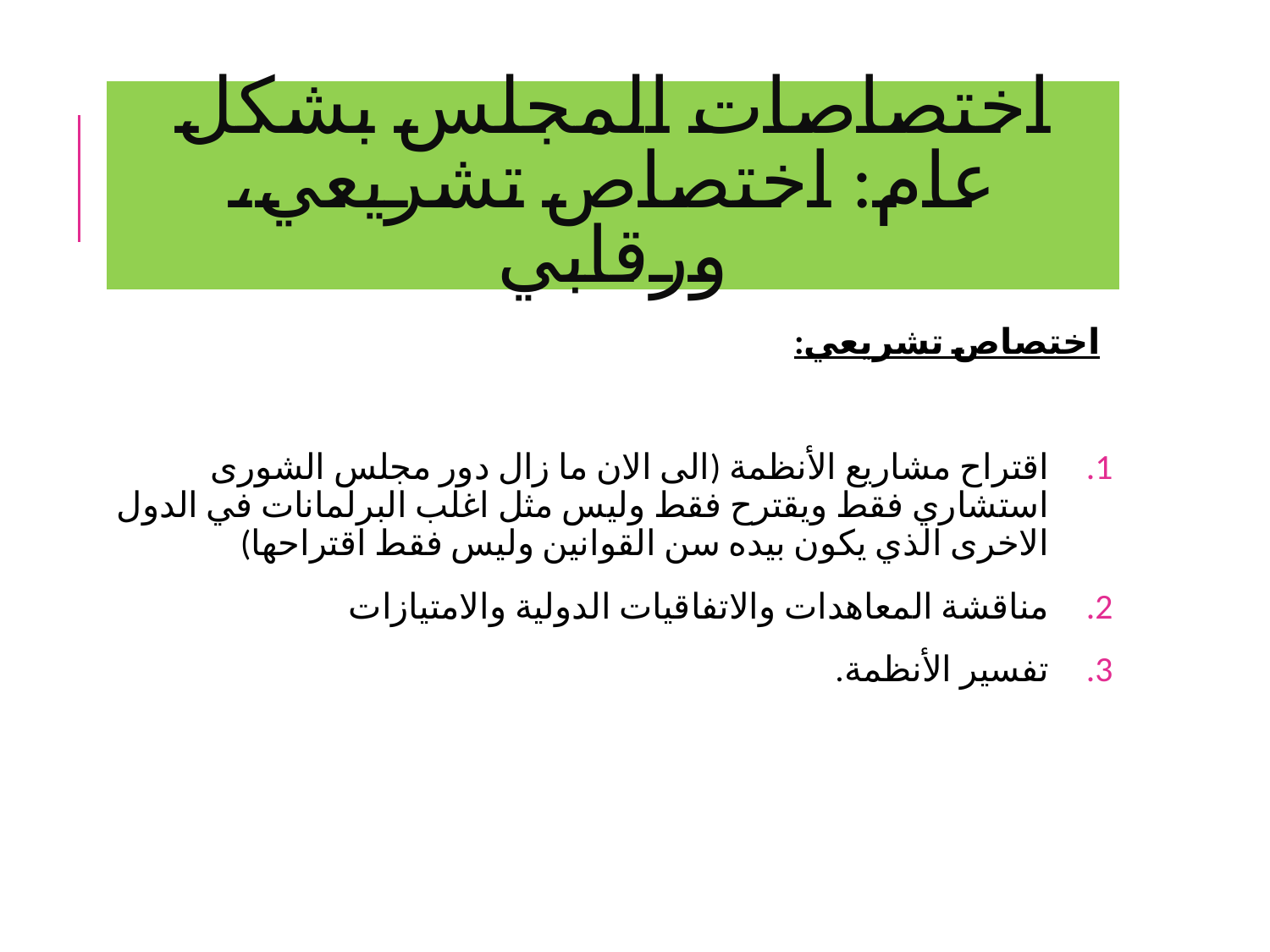

# اختصاصات المجلس بشكل عام: اختصاص تشريعي، ورقابي
اختصاص تشريعي:

اقتراح مشاريع الأنظمة (الى الان ما زال دور مجلس الشورى استشاري فقط ويقترح فقط وليس مثل اغلب البرلمانات في الدول الاخرى الذي يكون بيده سن القوانين وليس فقط اقتراحها)
مناقشة المعاهدات والاتفاقيات الدولية والامتيازات
تفسير الأنظمة.